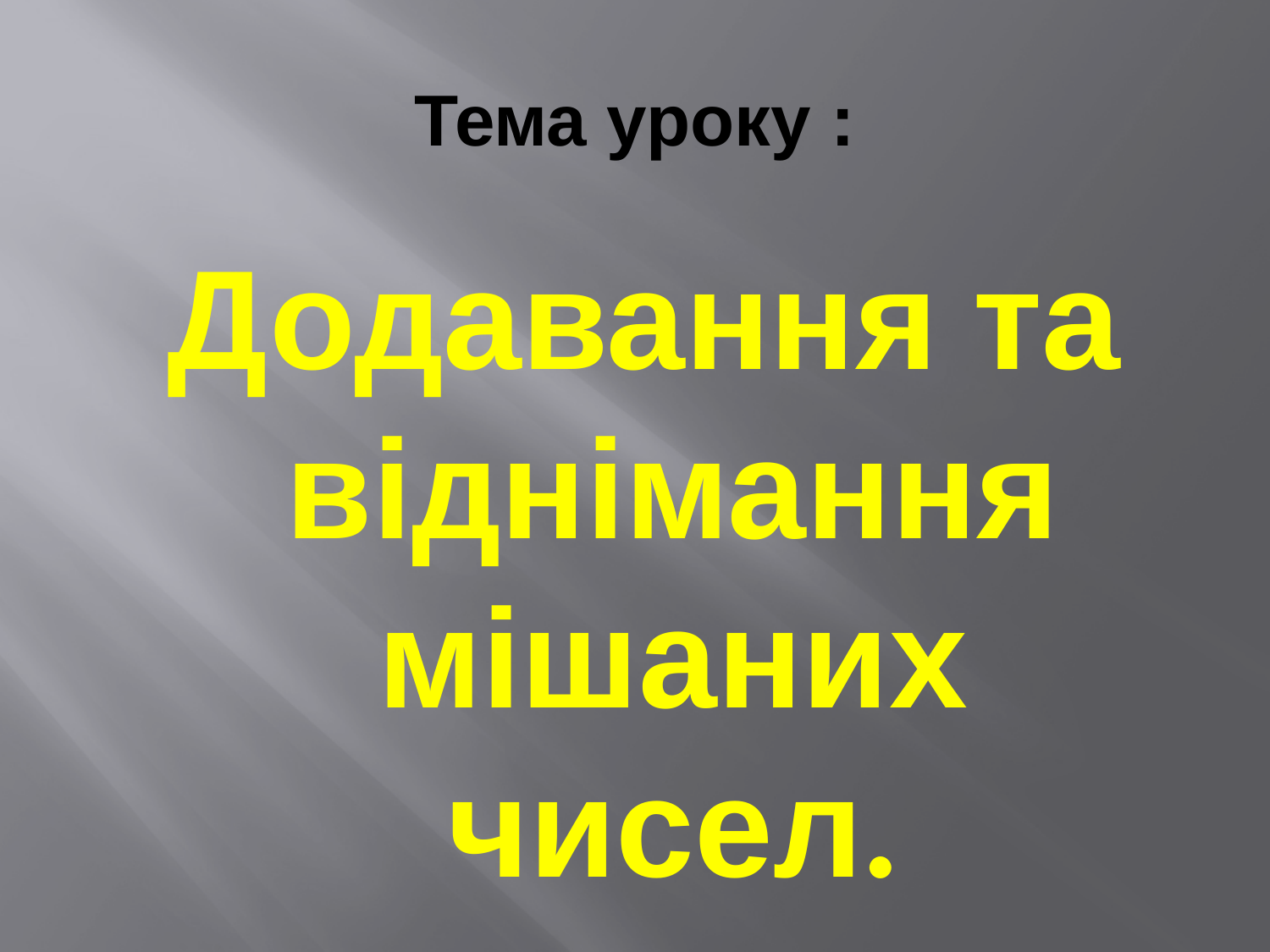

# Тема уроку :
Додавання та віднімання мішаних чисел.